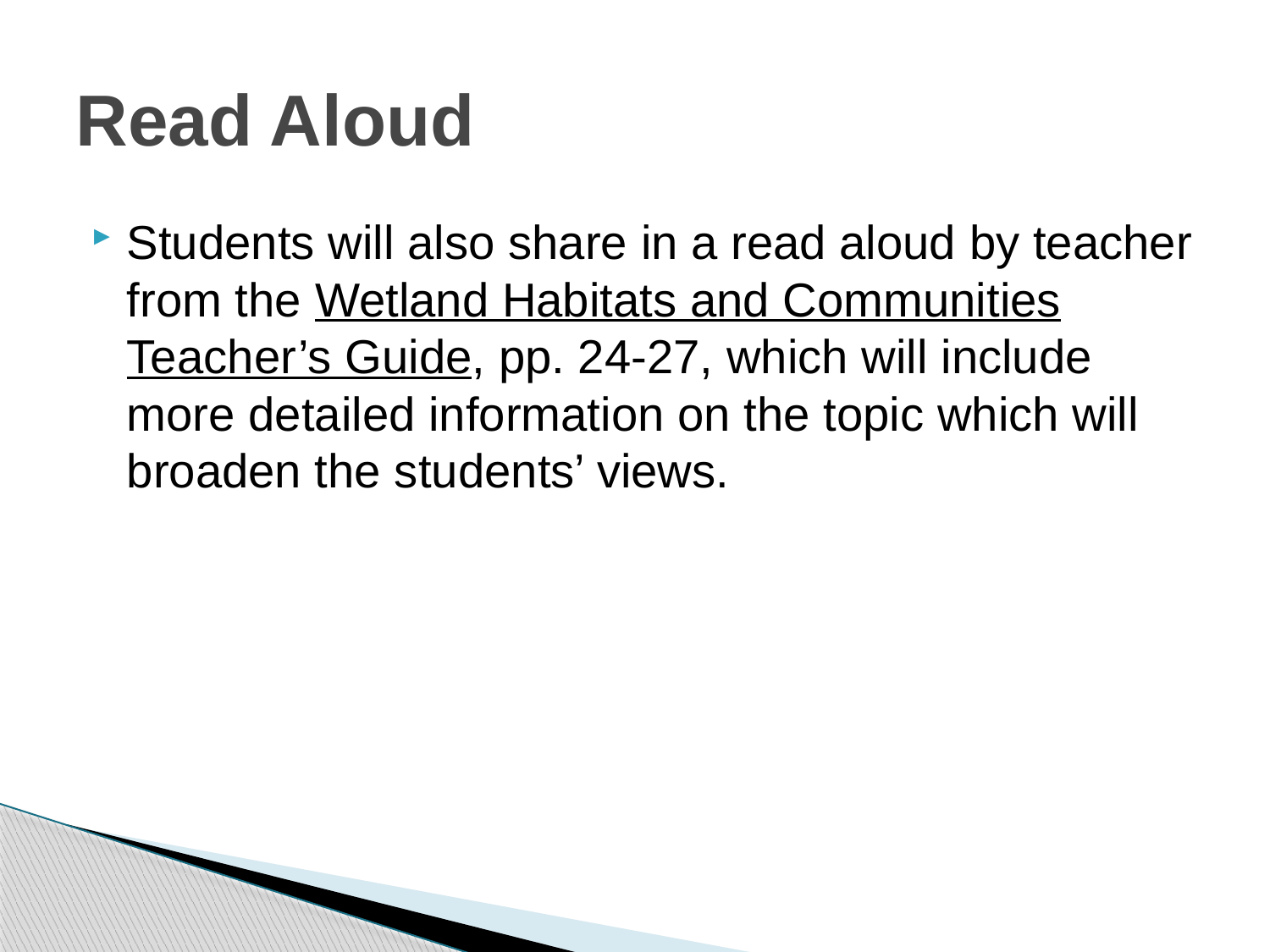

# Read Aloud
Students will also share in a read aloud by teacher from the Wetland Habitats and Communities Teacher’s Guide, pp. 24-27, which will include more detailed information on the topic which will broaden the students’ views.